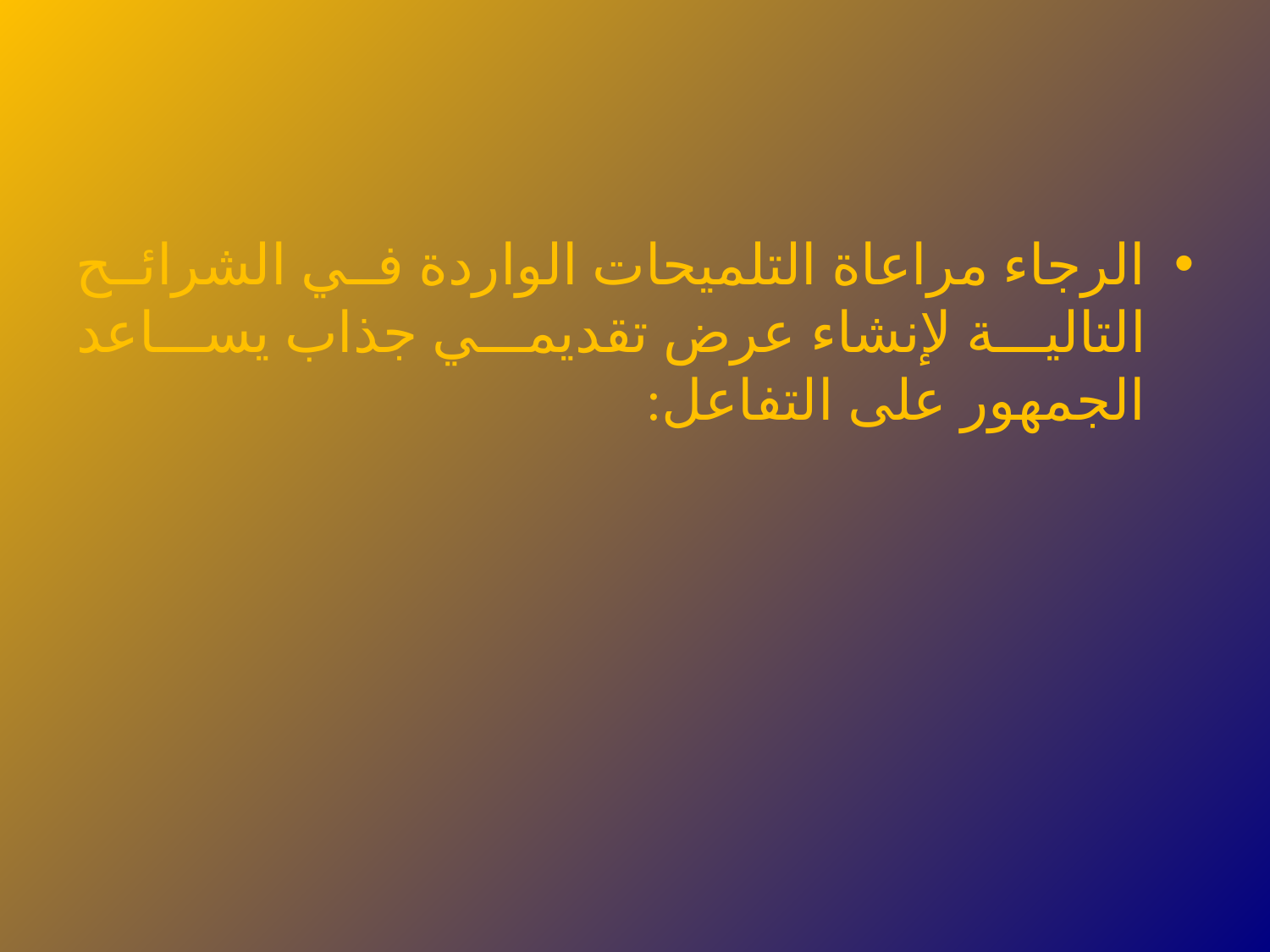

#
الرجاء مراعاة التلميحات الواردة في الشرائح التالية لإنشاء عرض تقديمي جذاب يساعد الجمهور على التفاعل: